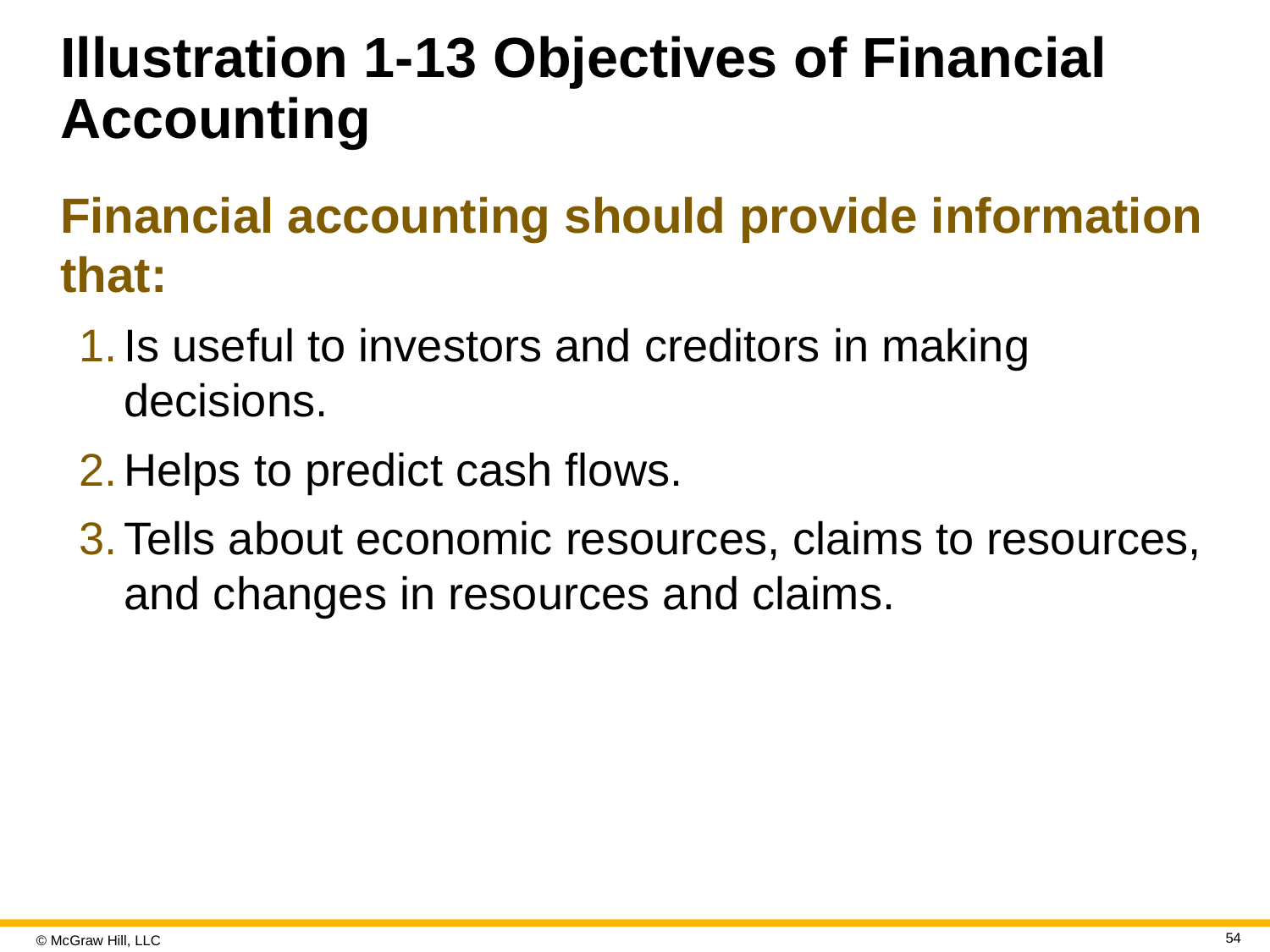

# Illustration 1-13 Objectives of Financial Accounting
Financial accounting should provide information that:
Is useful to investors and creditors in making decisions.
Helps to predict cash flows.
Tells about economic resources, claims to resources, and changes in resources and claims.
54